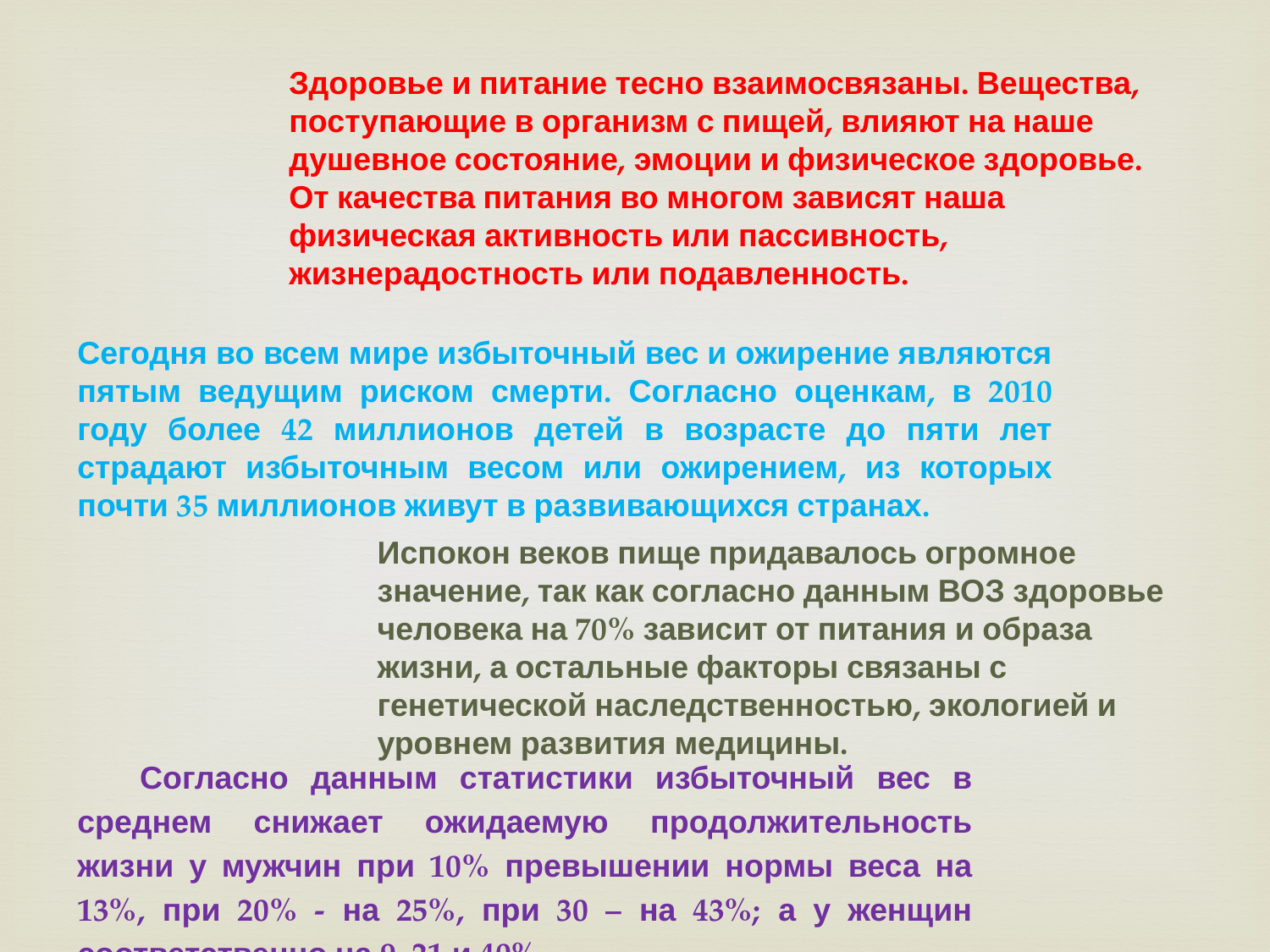

Здоровье и питание тесно взаимосвязаны. Вещества, поступающие в организм с пищей, влияют на наше душевное состояние, эмоции и физическое здоровье. От качества питания во многом зависят наша физическая активность или пассивность, жизнерадостность или подавленность.
Сегодня во всем мире избыточный вес и ожирение являются пятым ведущим риском смерти. Согласно оценкам, в 2010 году более 42 миллионов детей в возрасте до пяти лет страдают избыточным весом или ожирением, из которых почти 35 миллионов живут в развивающихся странах.
Испокон веков пище придавалось огромное значение, так как согласно данным ВОЗ здоровье человека на 70% зависит от питания и образа жизни, а остальные факторы связаны с генетической наследственностью, экологией и уровнем развития медицины.
Согласно данным статистики избыточный вес в среднем снижает ожидаемую продолжительность жизни у мужчин при 10% превышении нормы веса на 13%, при 20% - на 25%, при 30 – на 43%; а у женщин соответственно на 9, 21 и 40%.